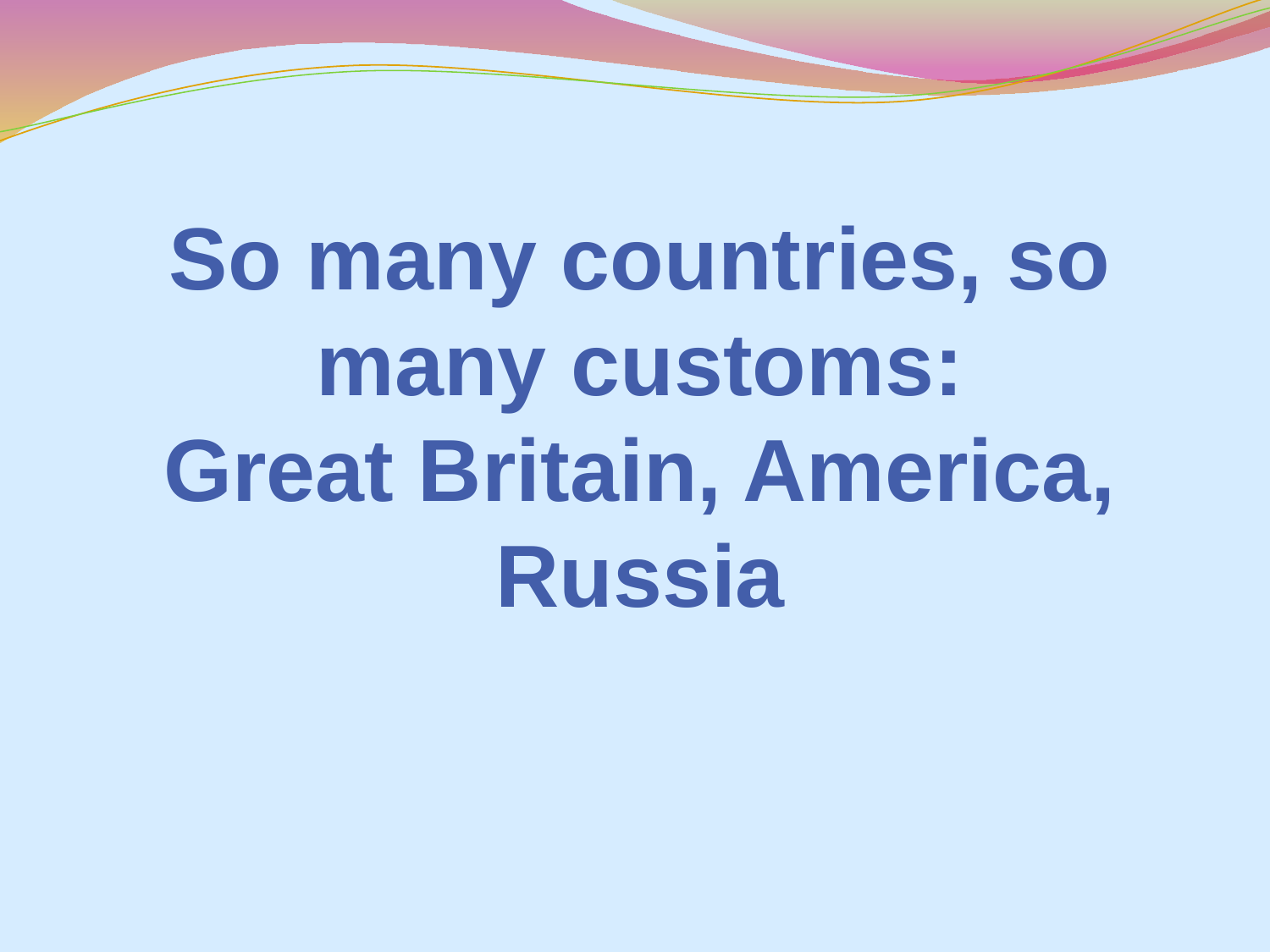

# So many countries, so many customs: Great Britain, America, Russia